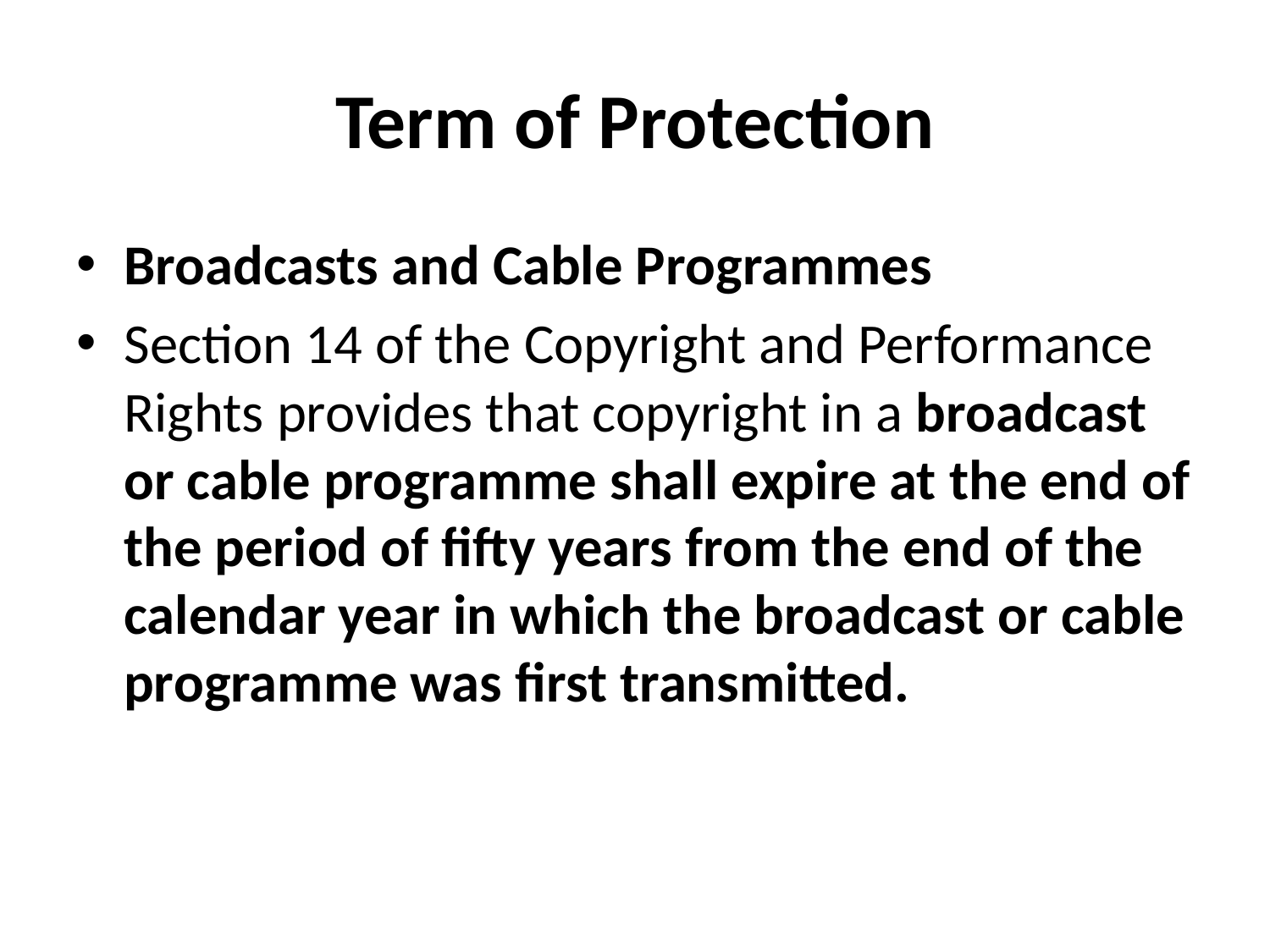

# Term of Protection
Broadcasts and Cable Programmes
Section 14 of the Copyright and Performance Rights provides that copyright in a broadcast or cable programme shall expire at the end of the period of fifty years from the end of the calendar year in which the broadcast or cable programme was first transmitted.